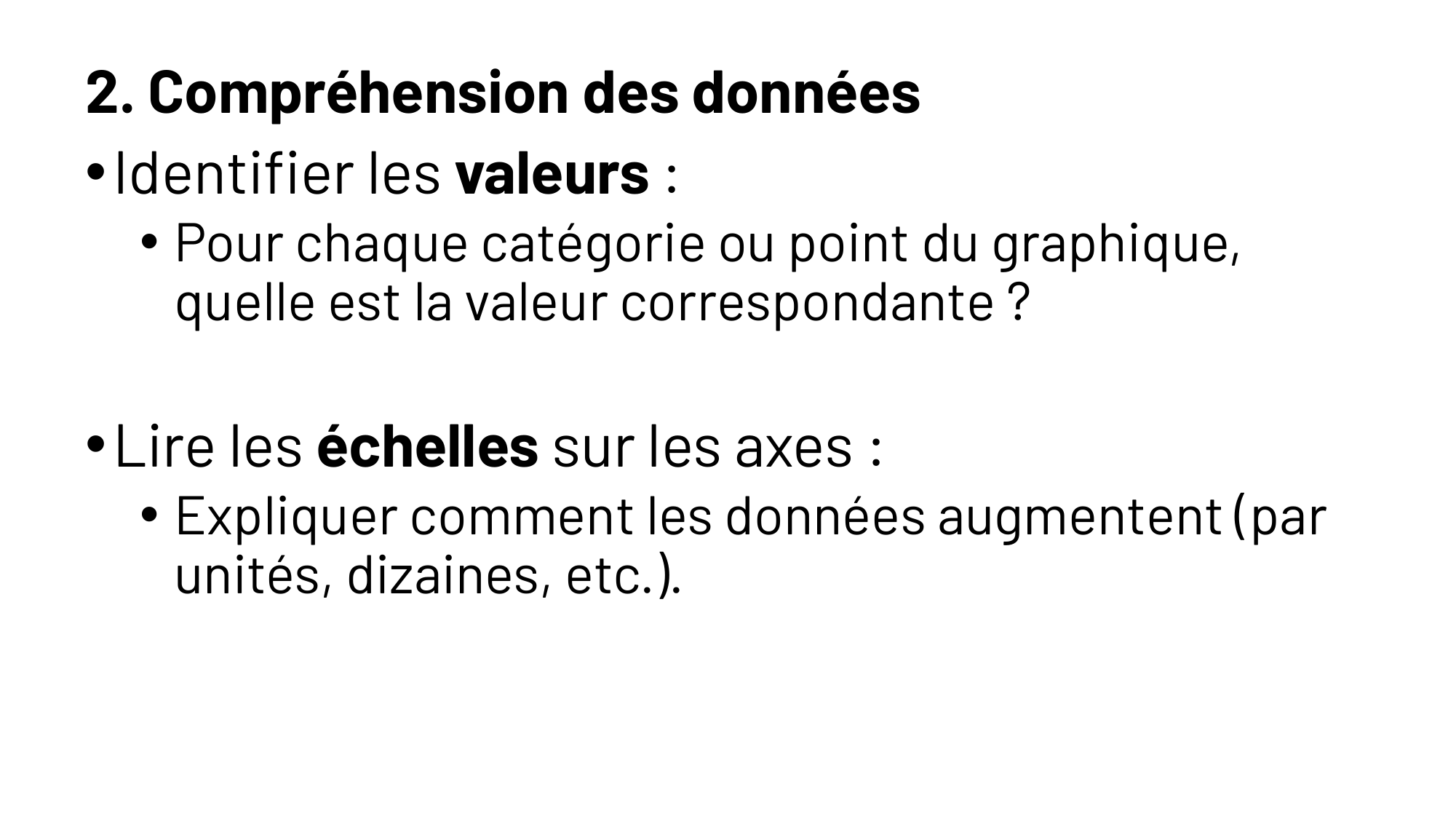

2. Compréhension des données
Identifier les valeurs :
Pour chaque catégorie ou point du graphique, quelle est la valeur correspondante ?

Lire les échelles sur les axes :
Expliquer comment les données augmentent (par unités, dizaines, etc.).